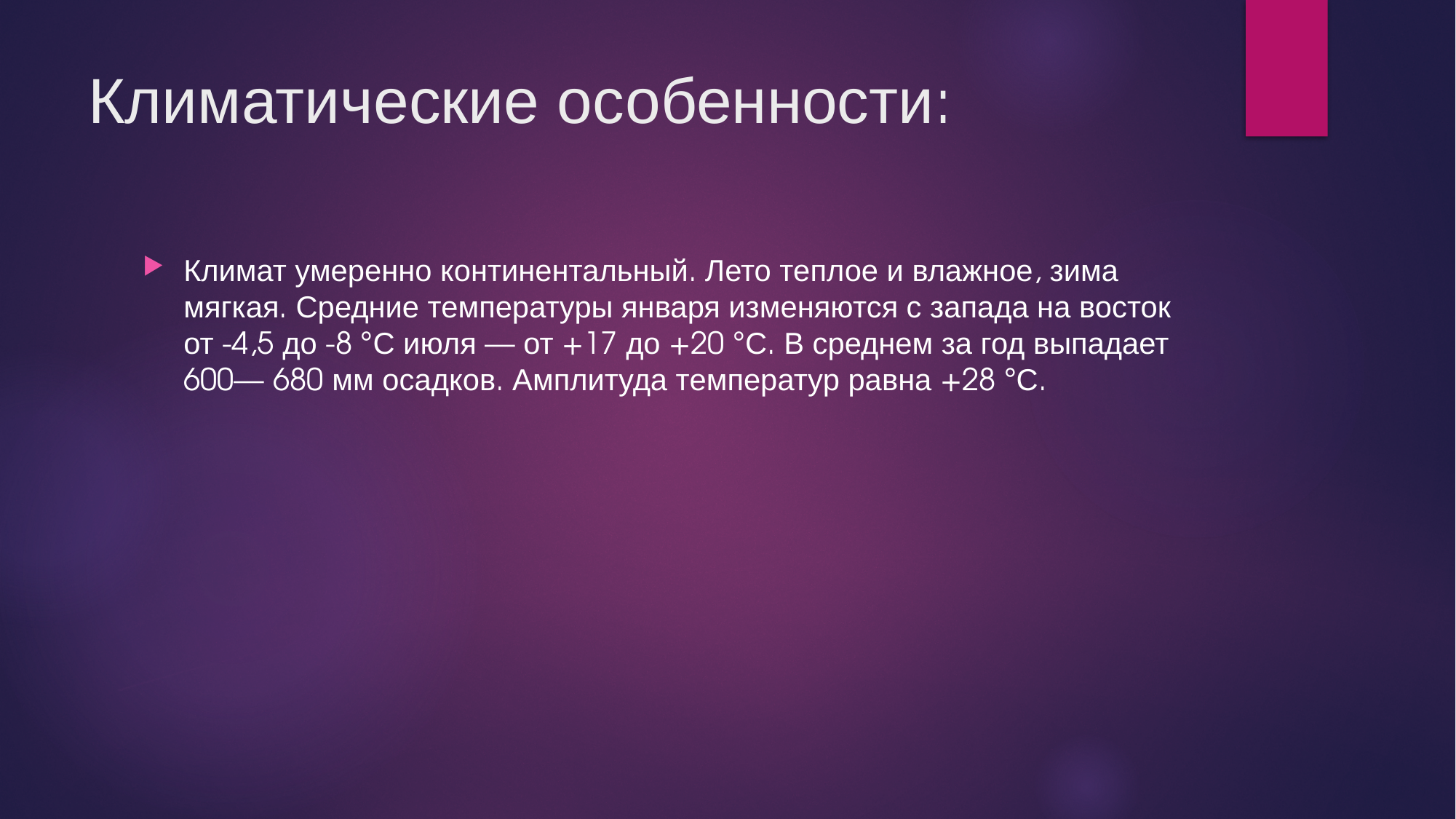

# Климатические особенности:
Климат умеренно континентальный. Лето теплое и влажное, зима мягкая. Средние температуры января изменяются с запада на восток от -4,5 до -8 °С июля — от +17 до +20 °С. В среднем за год выпадает 600— 680 мм осадков. Амплитуда температур равна +28 °С.